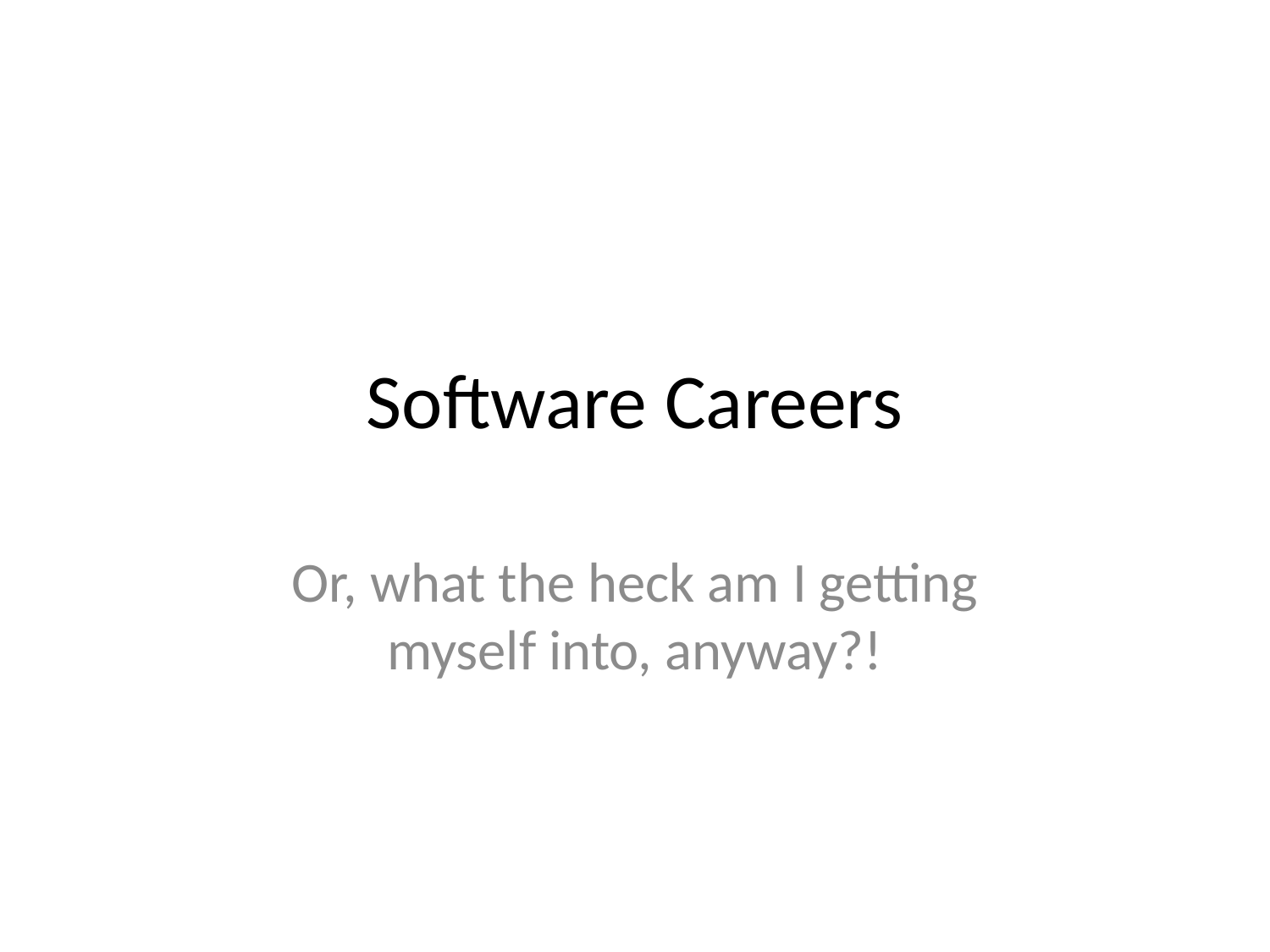

# Software Careers
Or, what the heck am I getting
myself into, anyway?!